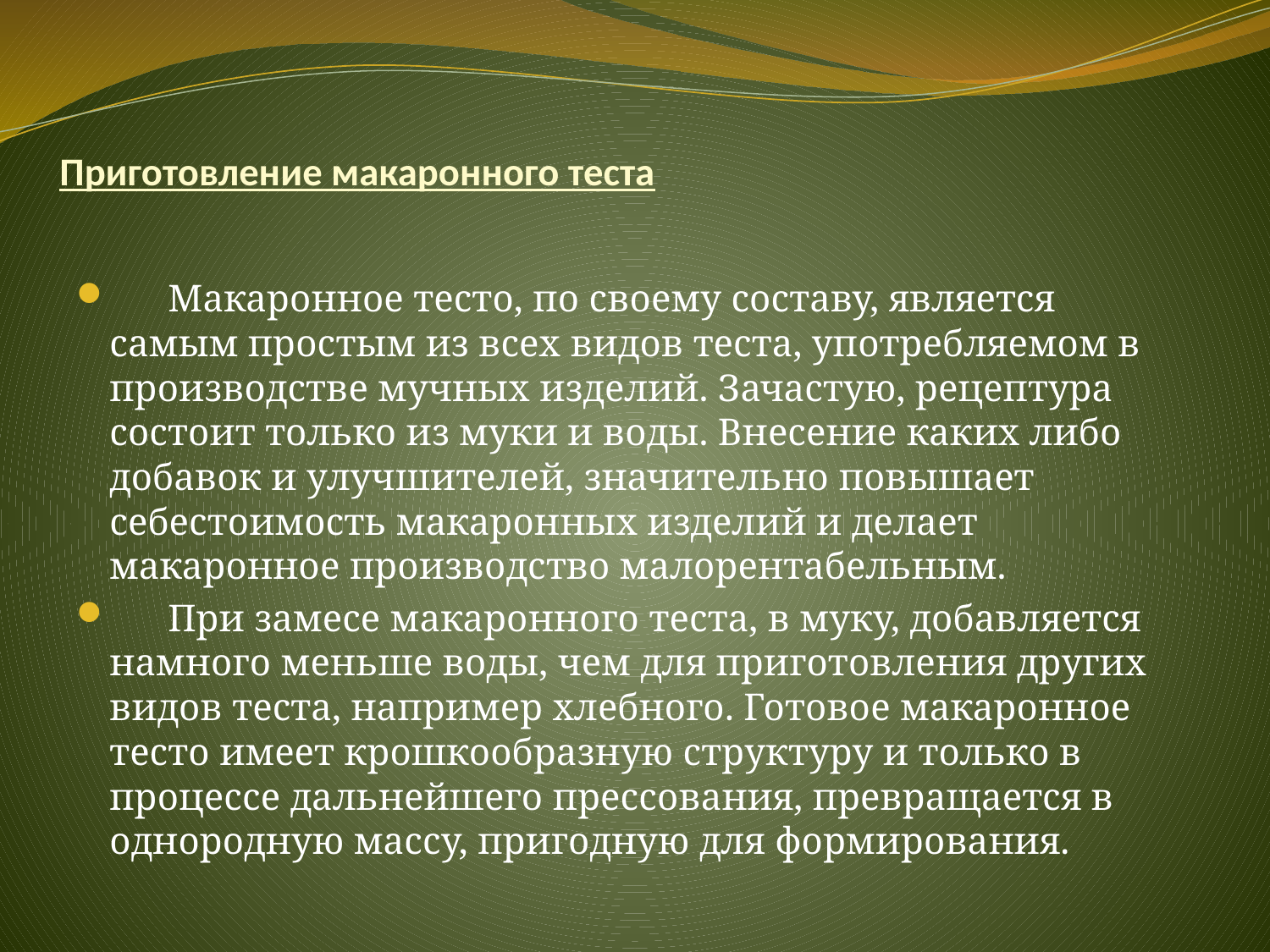

# Приготовление макаронного теста
      Макаронное тесто, по своему составу, является самым простым из всех видов теста, употребляемом в производстве мучных изделий. Зачастую, рецептура состоит только из муки и воды. Внесение каких либо добавок и улучшителей, значительно повышает себестоимость макаронных изделий и делает макаронное производство малорентабельным.
      При замесе макаронного теста, в муку, добавляется намного меньше воды, чем для приготовления других видов теста, например хлебного. Готовое макаронное тесто имеет крошкообразную структуру и только в процессе дальнейшего прессования, превращается в однородную массу, пригодную для формирования.